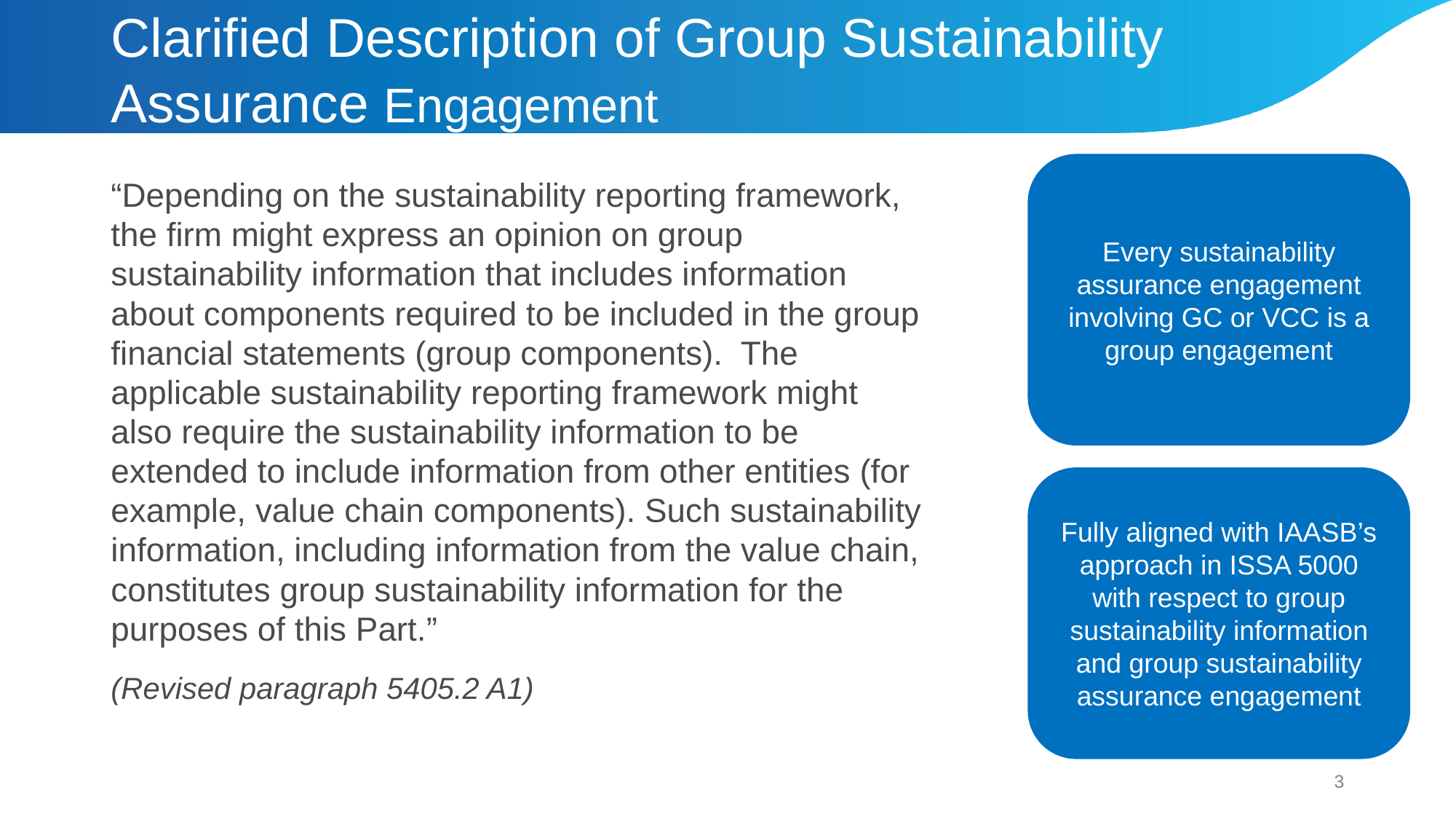

# Clarified Description of Group Sustainability Assurance Engagement
Every sustainability assurance engagement involving GC or VCC is a group engagement
“Depending on the sustainability reporting framework, the firm might express an opinion on group sustainability information that includes information about components required to be included in the group financial statements (group components).  The applicable sustainability reporting framework might also require the sustainability information to be extended to include information from other entities (for example, value chain components). Such sustainability information, including information from the value chain, constitutes group sustainability information for the purposes of this Part.”
(Revised paragraph 5405.2 A1)
Fully aligned with IAASB’s approach in ISSA 5000 with respect to group sustainability information and group sustainability assurance engagement
3